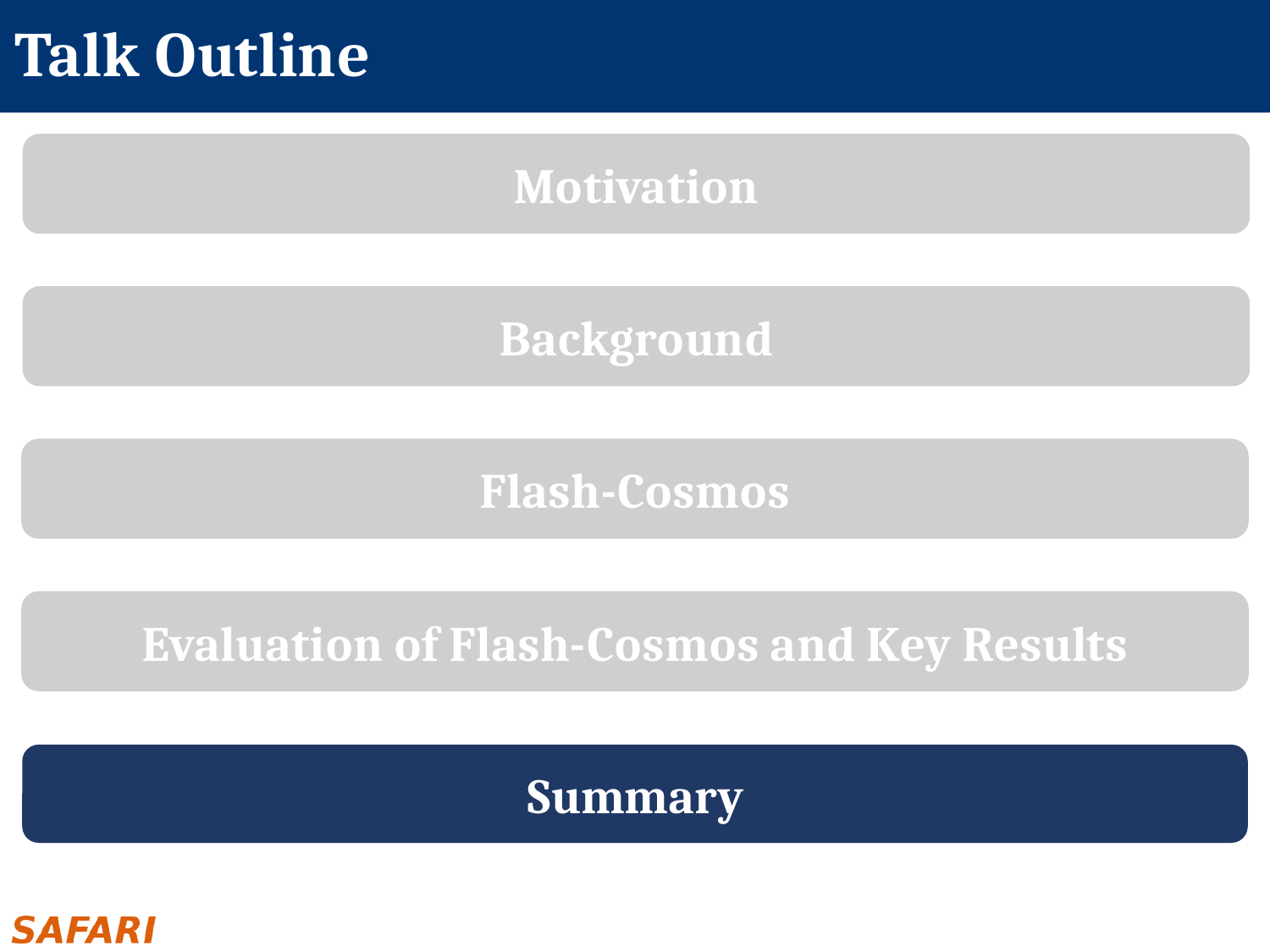

# Talk Outline
Motivation
Background
Flash-Cosmos
Evaluation of Flash-Cosmos and Key Results
Summary